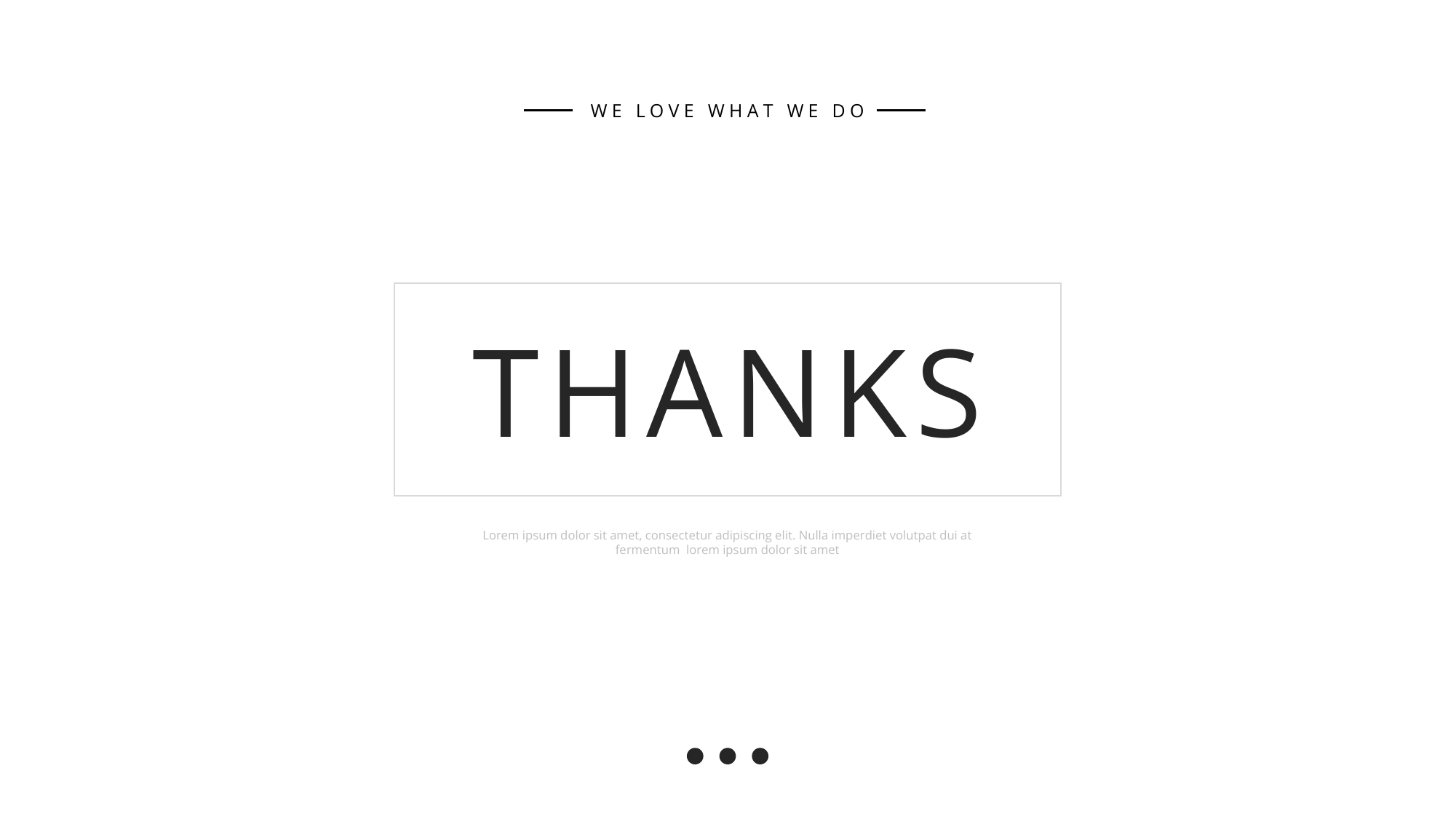

WE LOVE WHAT WE DO

THANKS
Lorem ipsum dolor sit amet, consectetur adipiscing elit. Nulla imperdiet volutpat dui at fermentum  lorem ipsum dolor sit amet